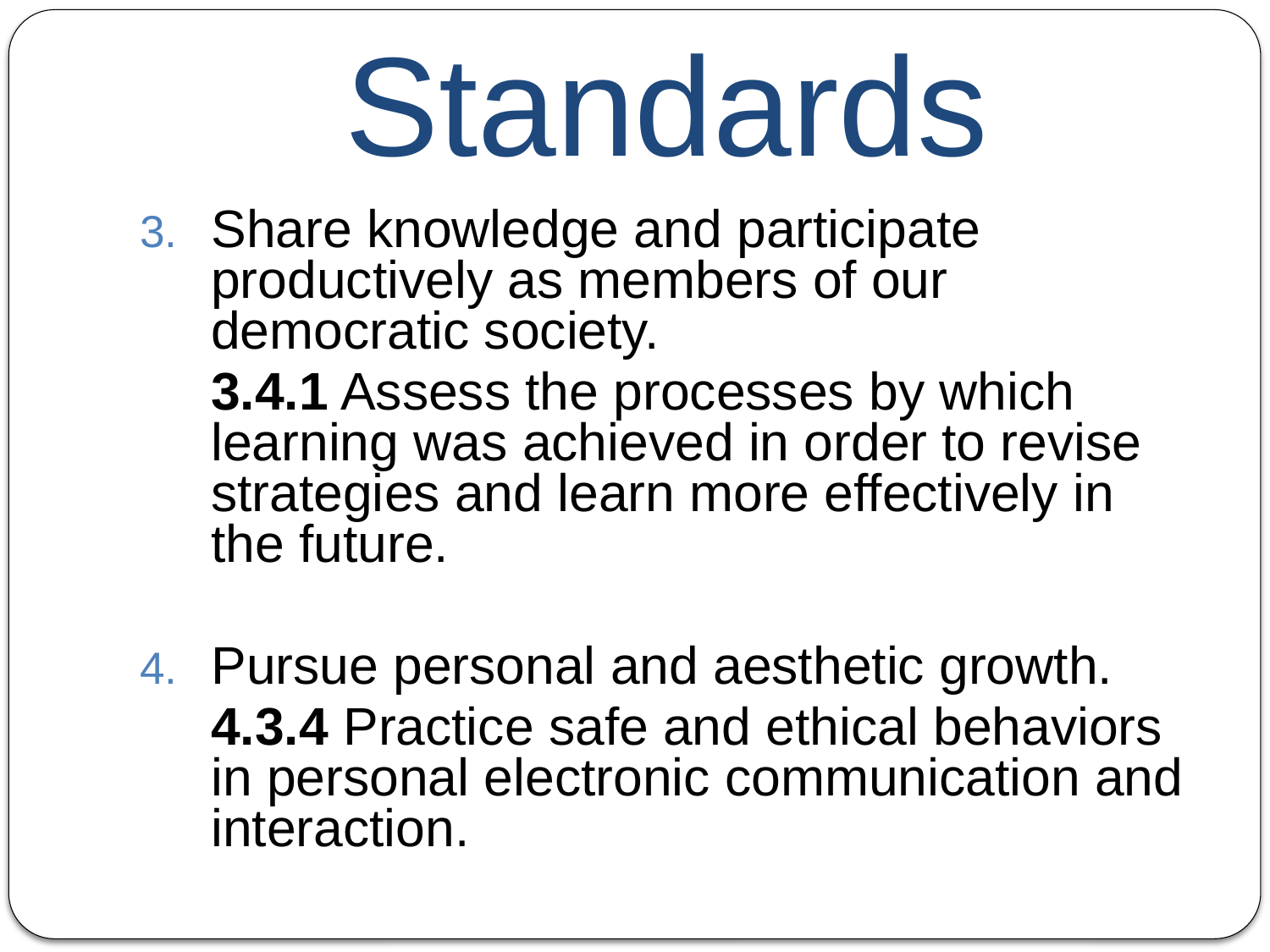

# Standards
Share knowledge and participate productively as members of our democratic society.
	3.4.1 Assess the processes by which learning was achieved in order to revise strategies and learn more effectively in the future.

Pursue personal and aesthetic growth.
	4.3.4 Practice safe and ethical behaviors in personal electronic communication and interaction.